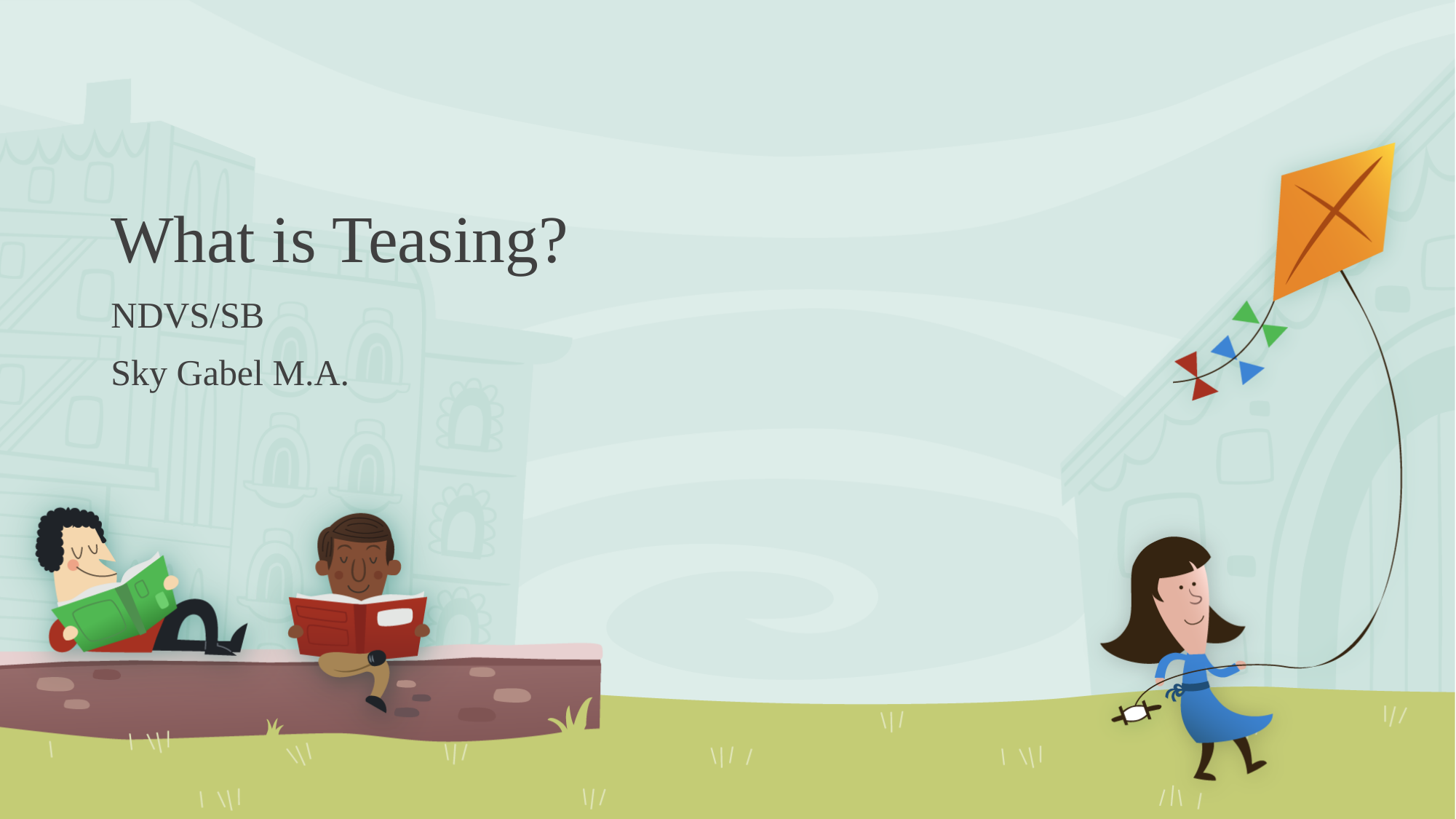

# What is Teasing?
NDVS/SB
Sky Gabel M.A.